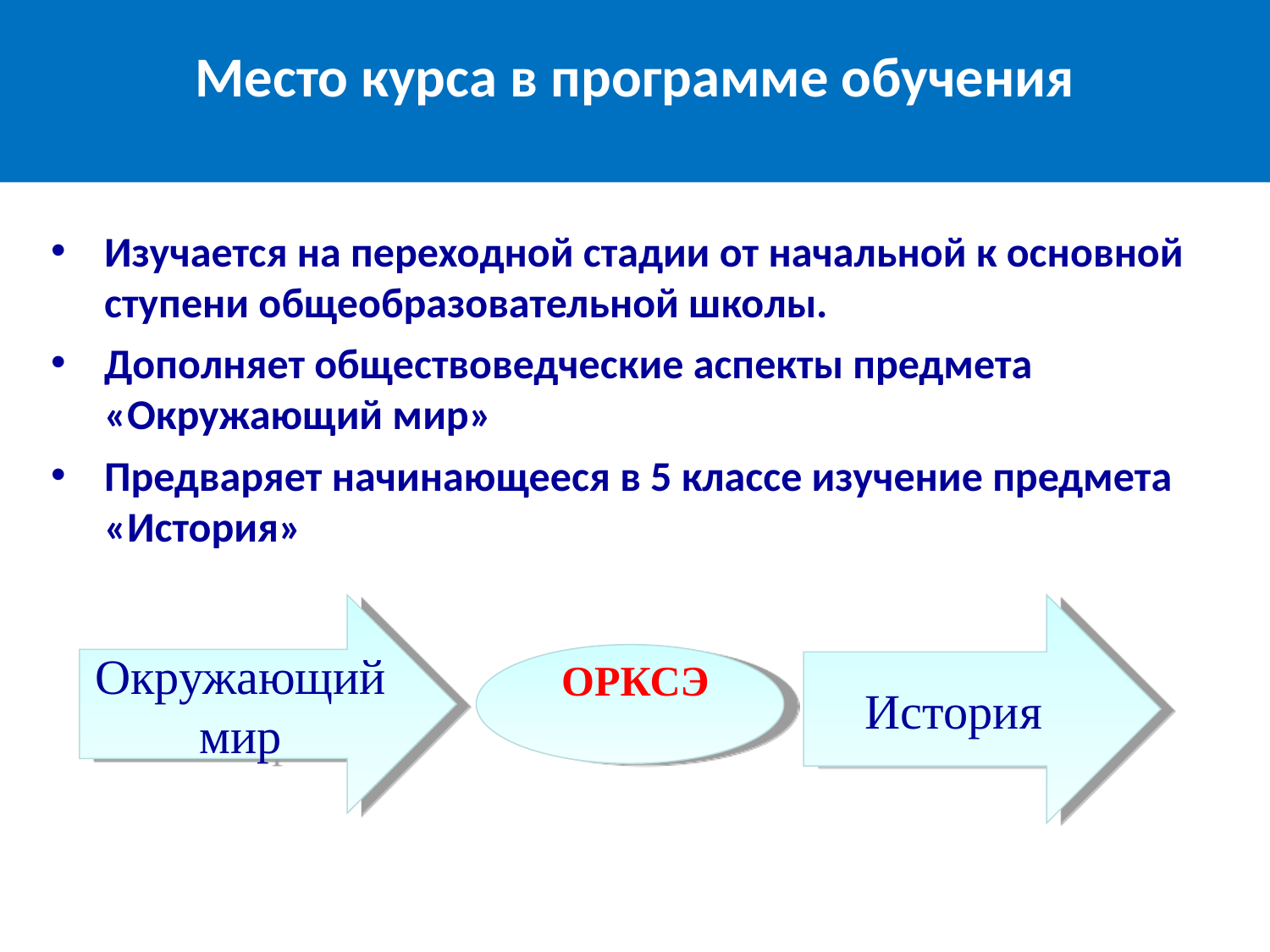

Место курса в программе обучения
Изучается на переходной стадии от начальной к основной ступени общеобразовательной школы.
Дополняет обществоведческие аспекты предмета «Окружающий мир»
Предваряет начинающееся в 5 классе изучение предмета «История»
Окружающий мир
История
 ОРКСЭ